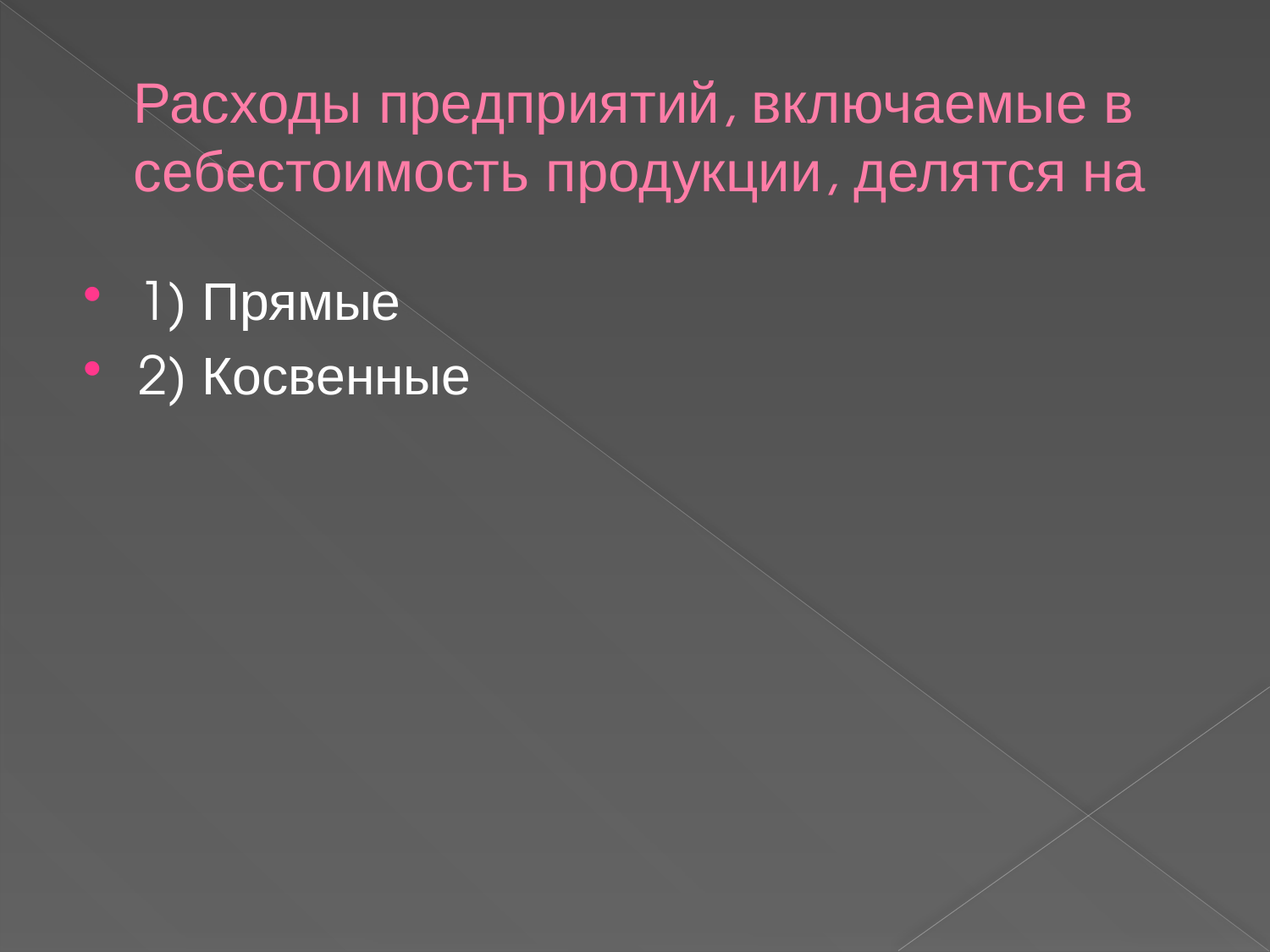

# Расходы предприятий, включаемые в себестоимость продукции, делятся на
1) Прямые
2) Косвенные